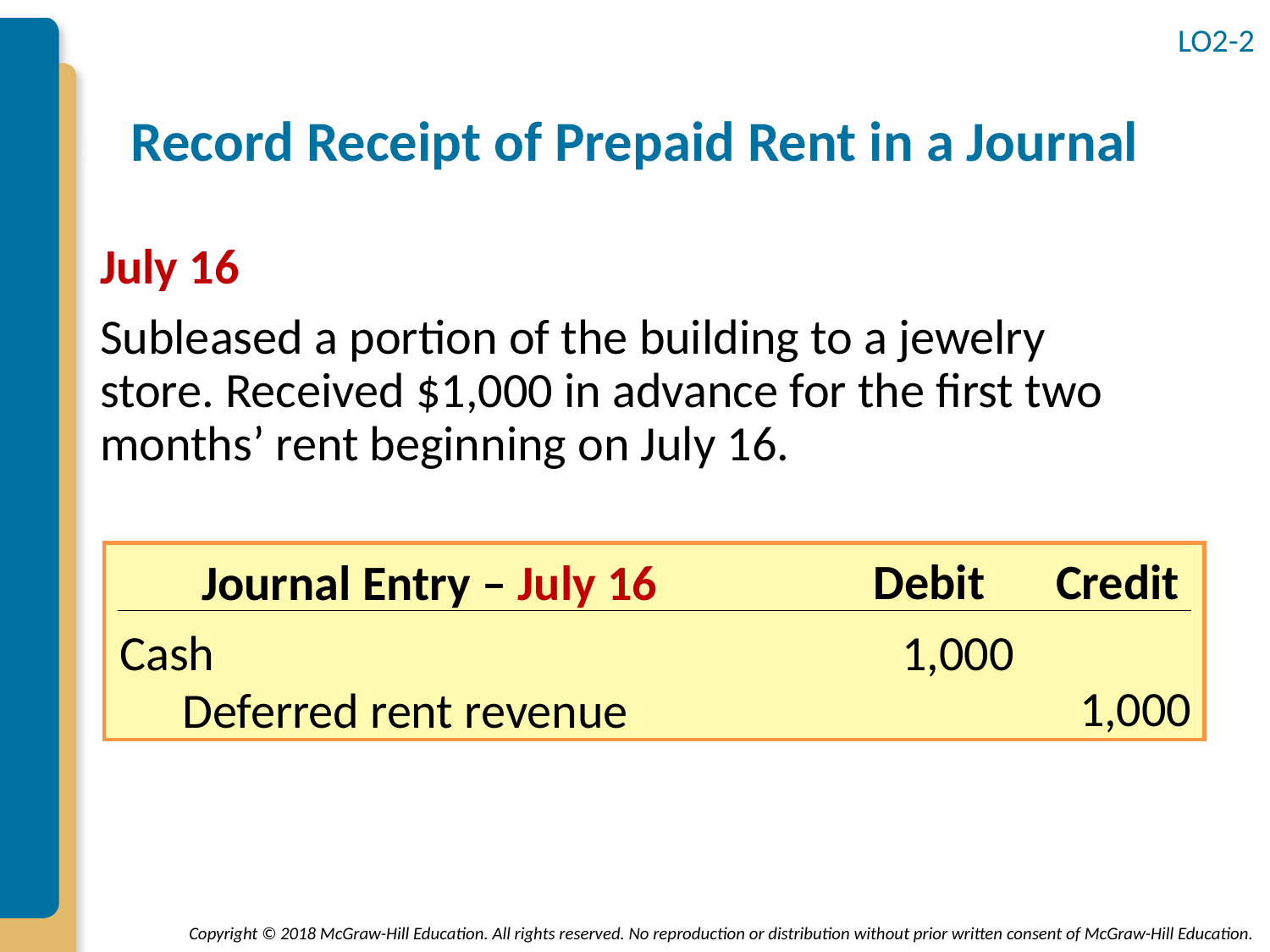

LO2-2
# Record Receipt of Prepaid Rent in a Journal

July 16
Subleased a portion of the building to a jewelry store. Received $1,000 in advance for the first two months’ rent beginning on July 16.

Debit
Credit
Journal Entry – July 16
Cash
1,000
1,000
Deferred rent revenue